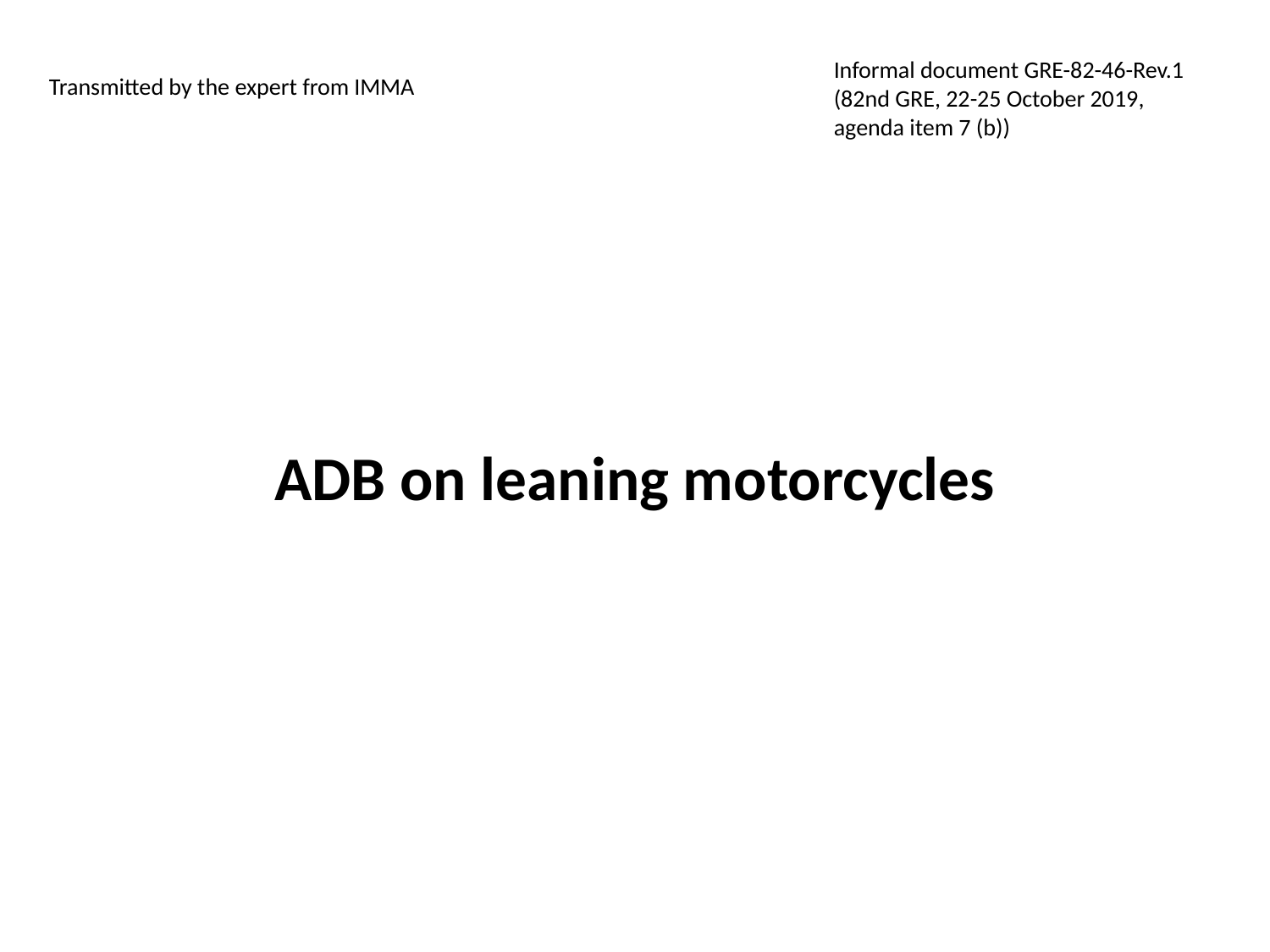

Informal document GRE-82-46-Rev.1
(82nd GRE, 22-25 October 2019,
agenda item 7 (b))
 Transmitted by the expert from IMMA
# ADB on leaning motorcycles